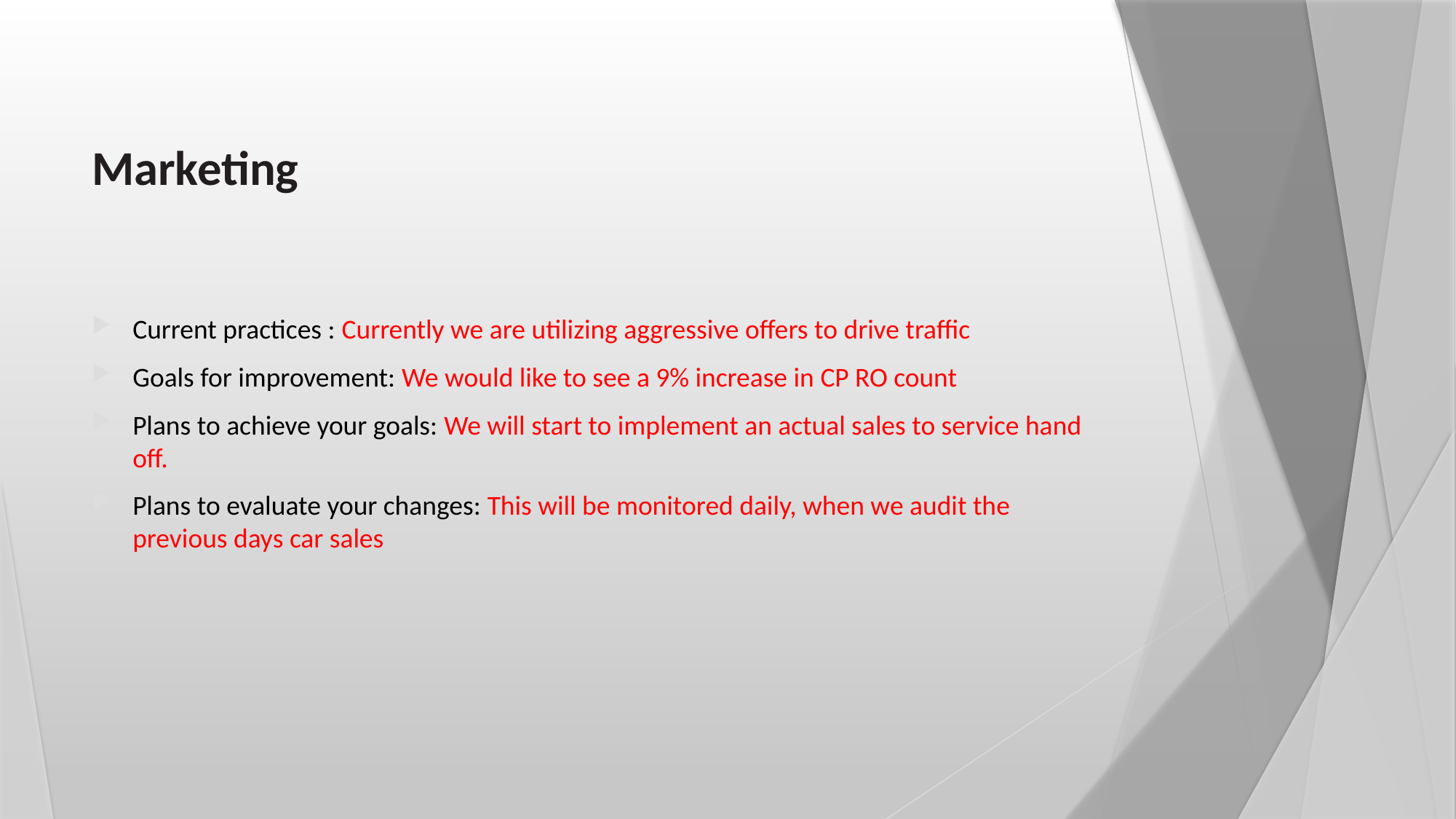

# Marketing

Current practices : Currently we are utilizing aggressive offers to drive traffic
Goals for improvement: We would like to see a 9% increase in CP RO count
Plans to achieve your goals: We will start to implement an actual sales to service hand off.
Plans to evaluate your changes: This will be monitored daily, when we audit the previous days car sales